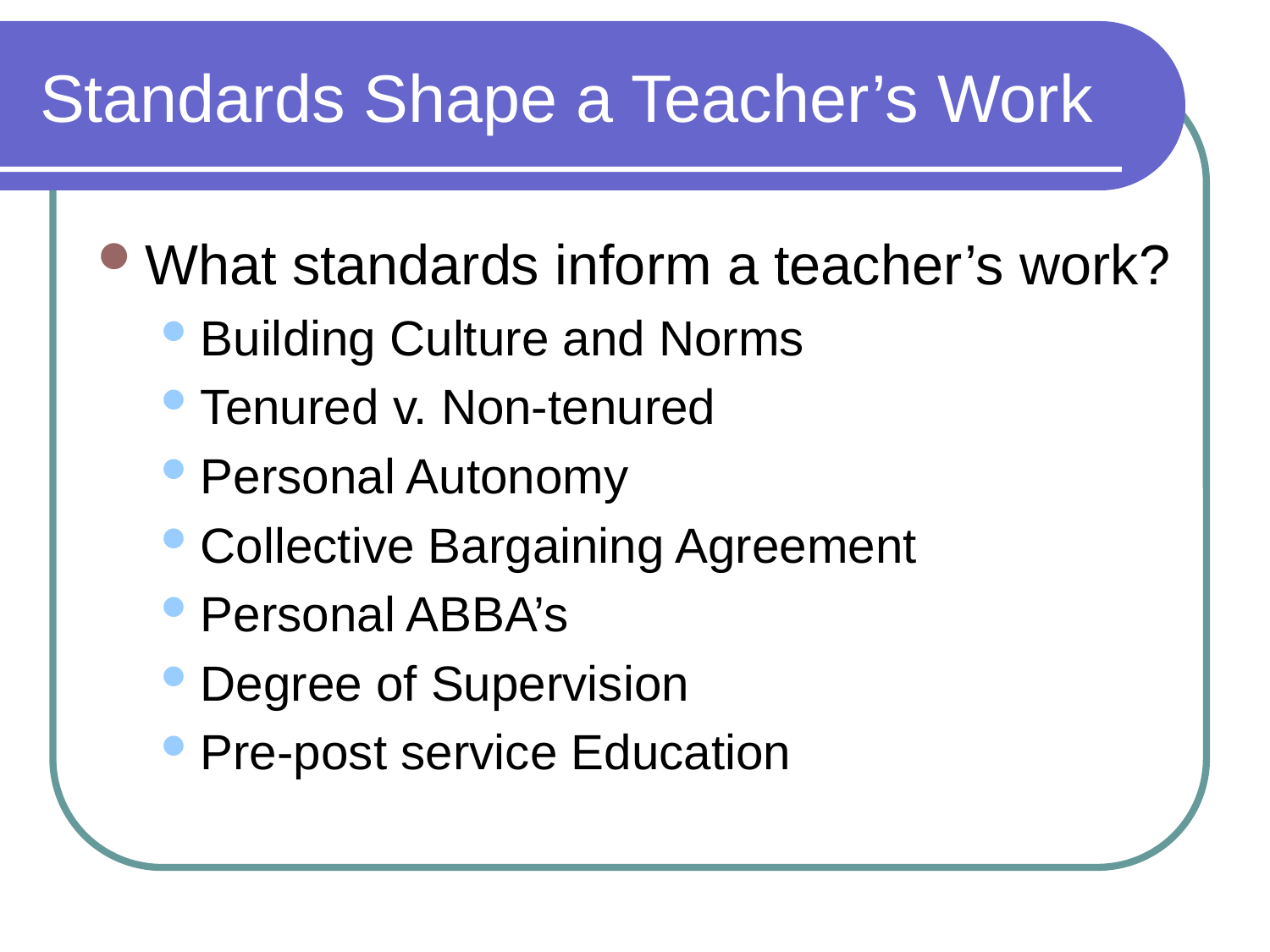

# Standards Shape a Teacher’s Work
What standards inform a teacher’s work?
Building Culture and Norms
Tenured v. Non-tenured
Personal Autonomy
Collective Bargaining Agreement
Personal ABBA’s
Degree of Supervision
Pre-post service Education